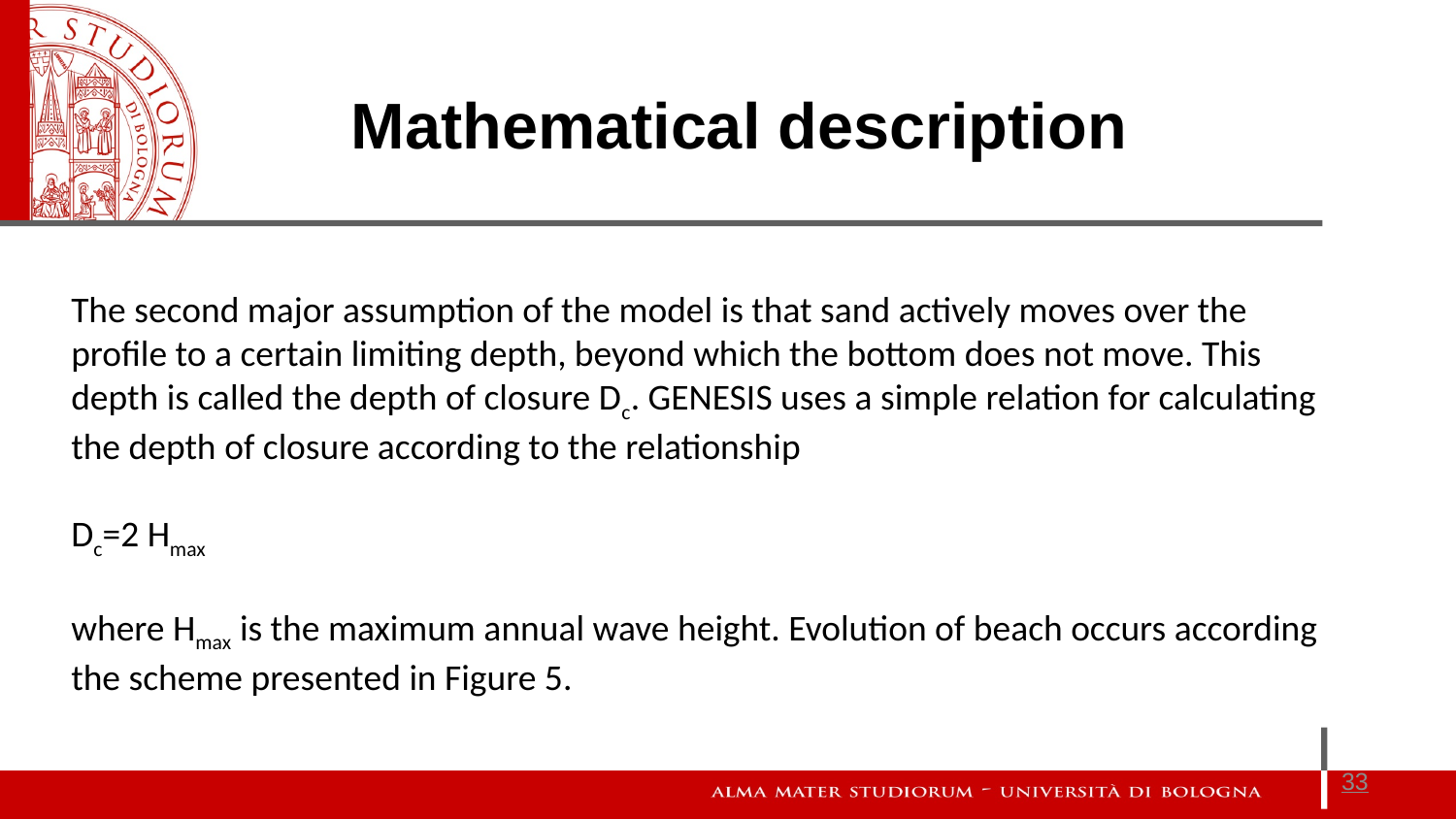

Mathematical description
The second major assumption of the model is that sand actively moves over the profile to a certain limiting depth, beyond which the bottom does not move. This depth is called the depth of closure Dc. GENESIS uses a simple relation for calculating the depth of closure according to the relationship

Dc=2 Hmax

where Hmax is the maximum annual wave height. Evolution of beach occurs according the scheme presented in Figure 5.
33